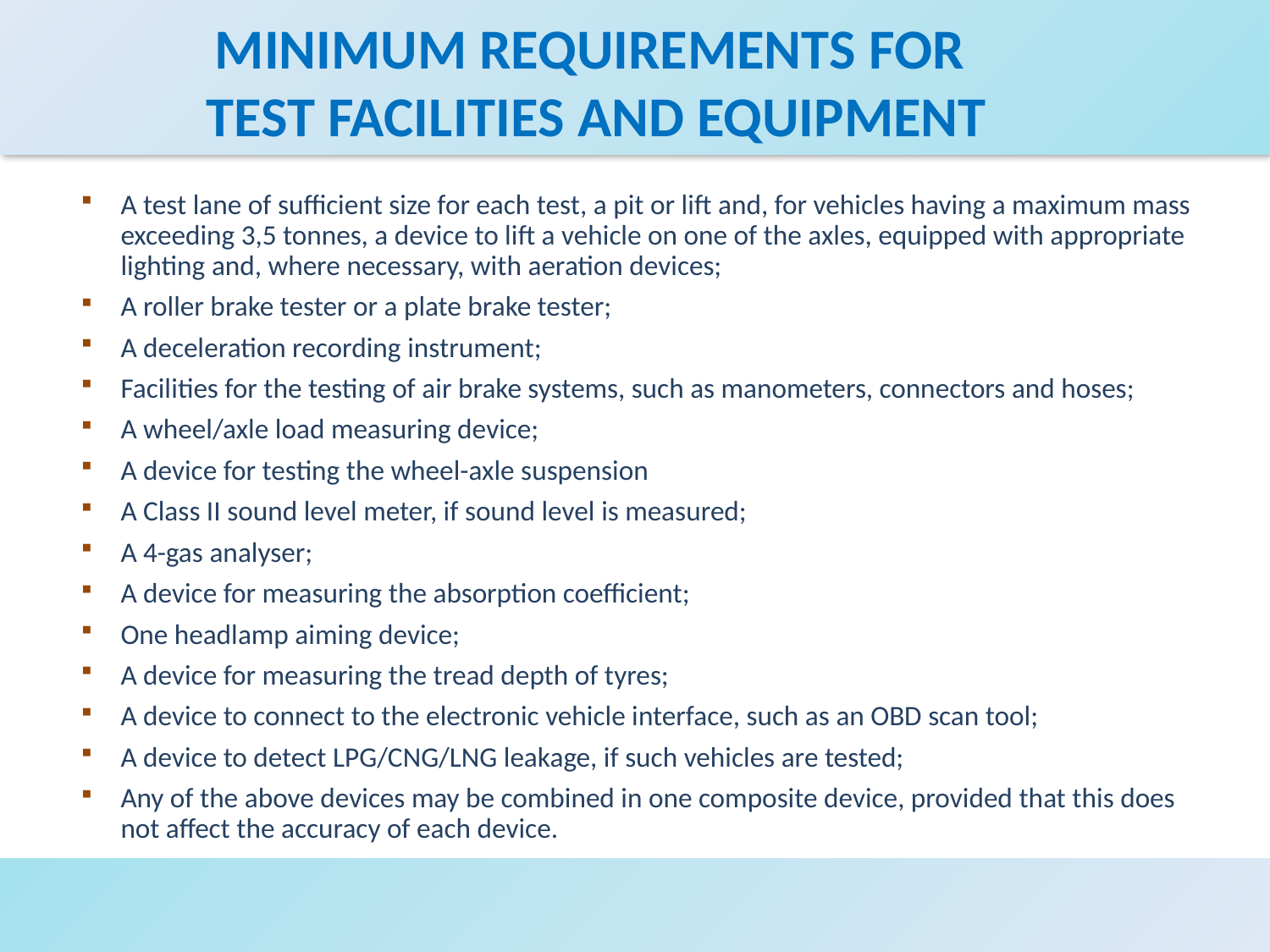

# MINIMUM REQUIREMENTS FOR TEST FACILITIES AND EQUIPMENT
A test lane of sufficient size for each test, a pit or lift and, for vehicles having a maximum mass exceeding 3,5 tonnes, a device to lift a vehicle on one of the axles, equipped with appropriate lighting and, where necessary, with aeration devices;
A roller brake tester or a plate brake tester;
A deceleration recording instrument;
Facilities for the testing of air brake systems, such as manometers, connectors and hoses;
A wheel/axle load measuring device;
A device for testing the wheel-axle suspension
A Class II sound level meter, if sound level is measured;
A 4-gas analyser;
A device for measuring the absorption coefficient;
One headlamp aiming device;
A device for measuring the tread depth of tyres;
A device to connect to the electronic vehicle interface, such as an OBD scan tool;
A device to detect LPG/CNG/LNG leakage, if such vehicles are tested;
Any of the above devices may be combined in one composite device, provided that this does not affect the accuracy of each device.

10